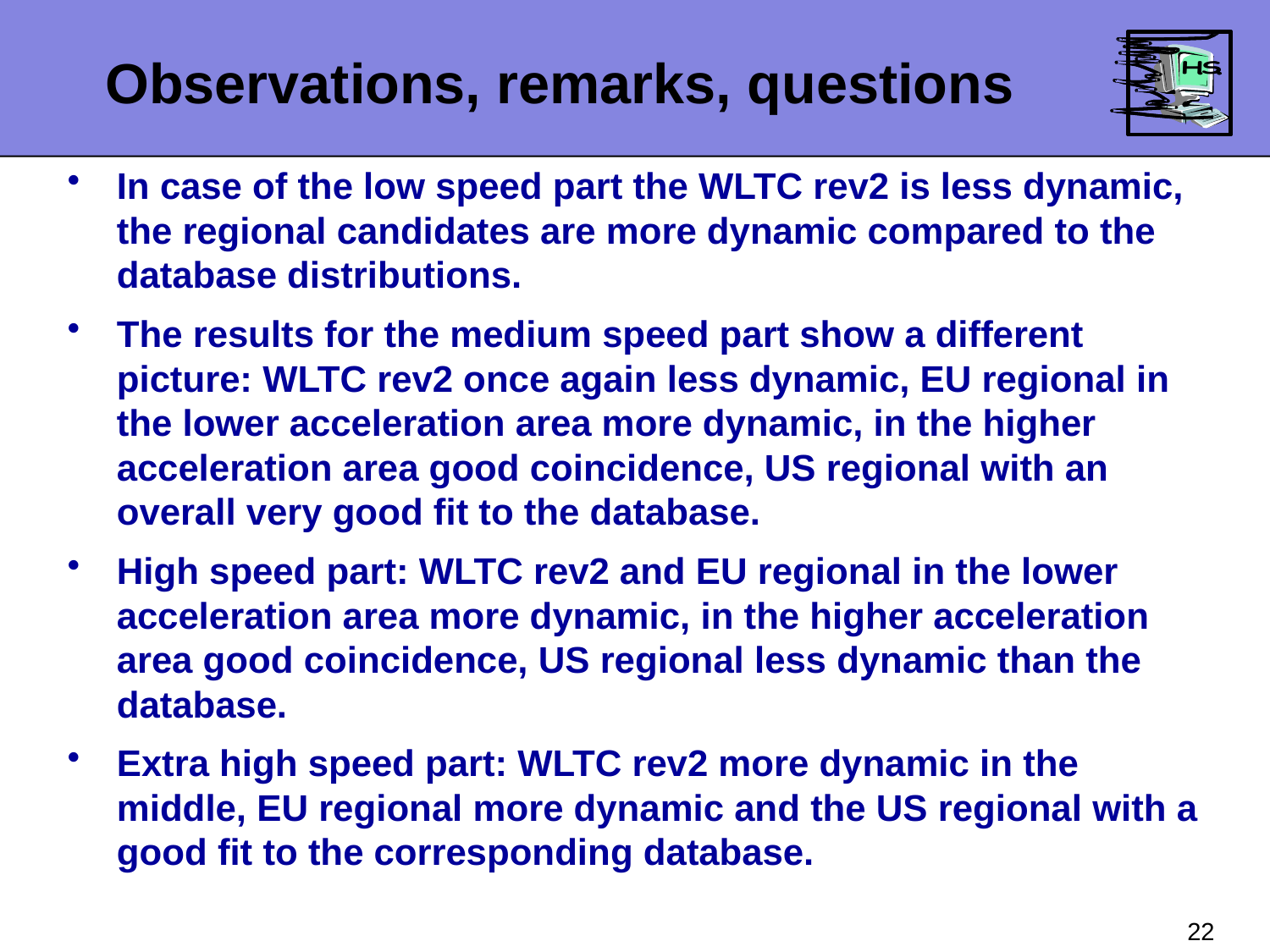

Observations, remarks, questions
In case of the low speed part the WLTC rev2 is less dynamic, the regional candidates are more dynamic compared to the database distributions.
The results for the medium speed part show a different picture: WLTC rev2 once again less dynamic, EU regional in the lower acceleration area more dynamic, in the higher acceleration area good coincidence, US regional with an overall very good fit to the database.
High speed part: WLTC rev2 and EU regional in the lower acceleration area more dynamic, in the higher acceleration area good coincidence, US regional less dynamic than the database.
Extra high speed part: WLTC rev2 more dynamic in the middle, EU regional more dynamic and the US regional with a good fit to the corresponding database.

22